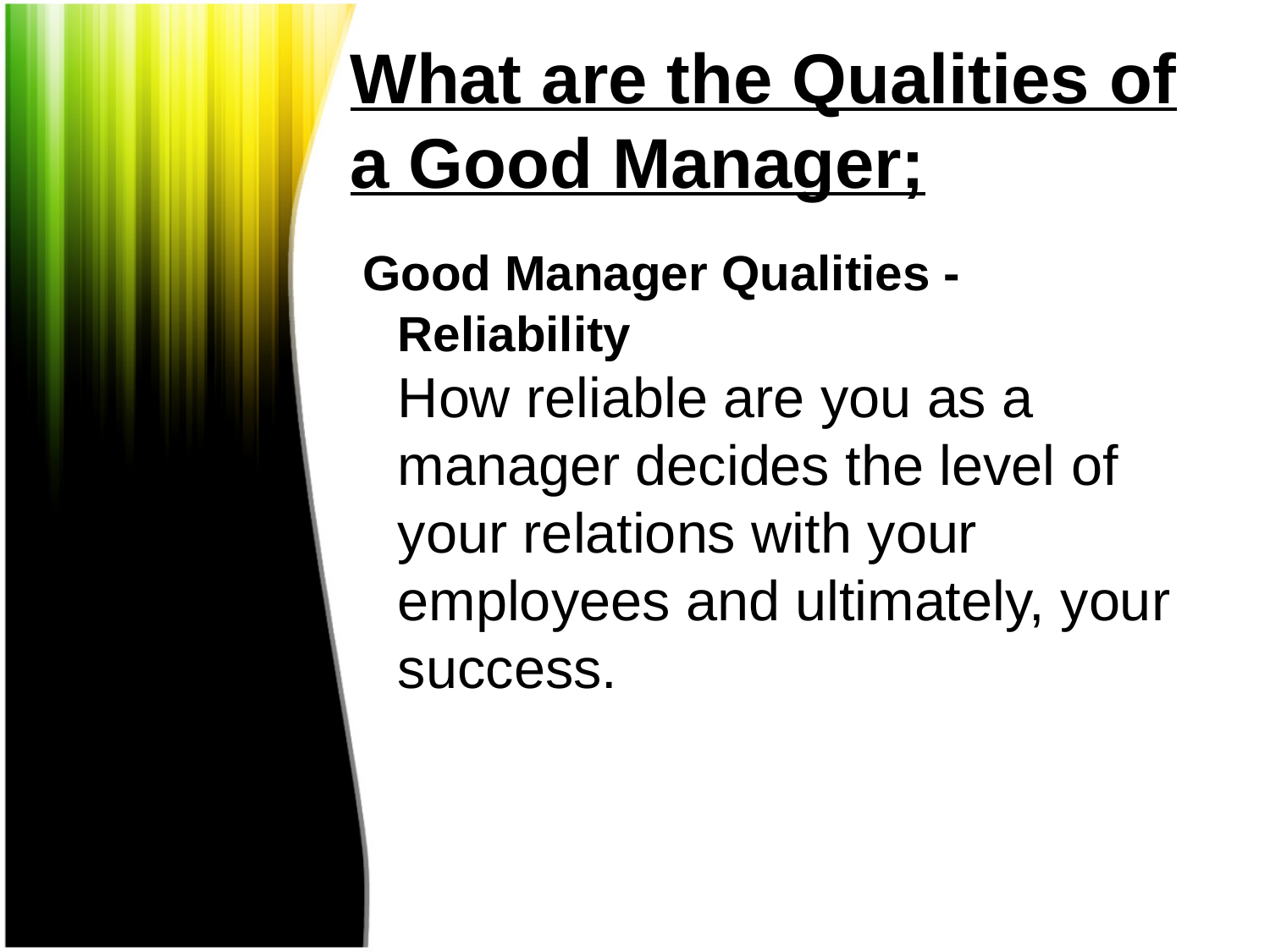

# What are the Qualities of a Good Manager;
 Good Manager Qualities - Reliability
How reliable are you as a manager decides the level of your relations with your employees and ultimately, your success.